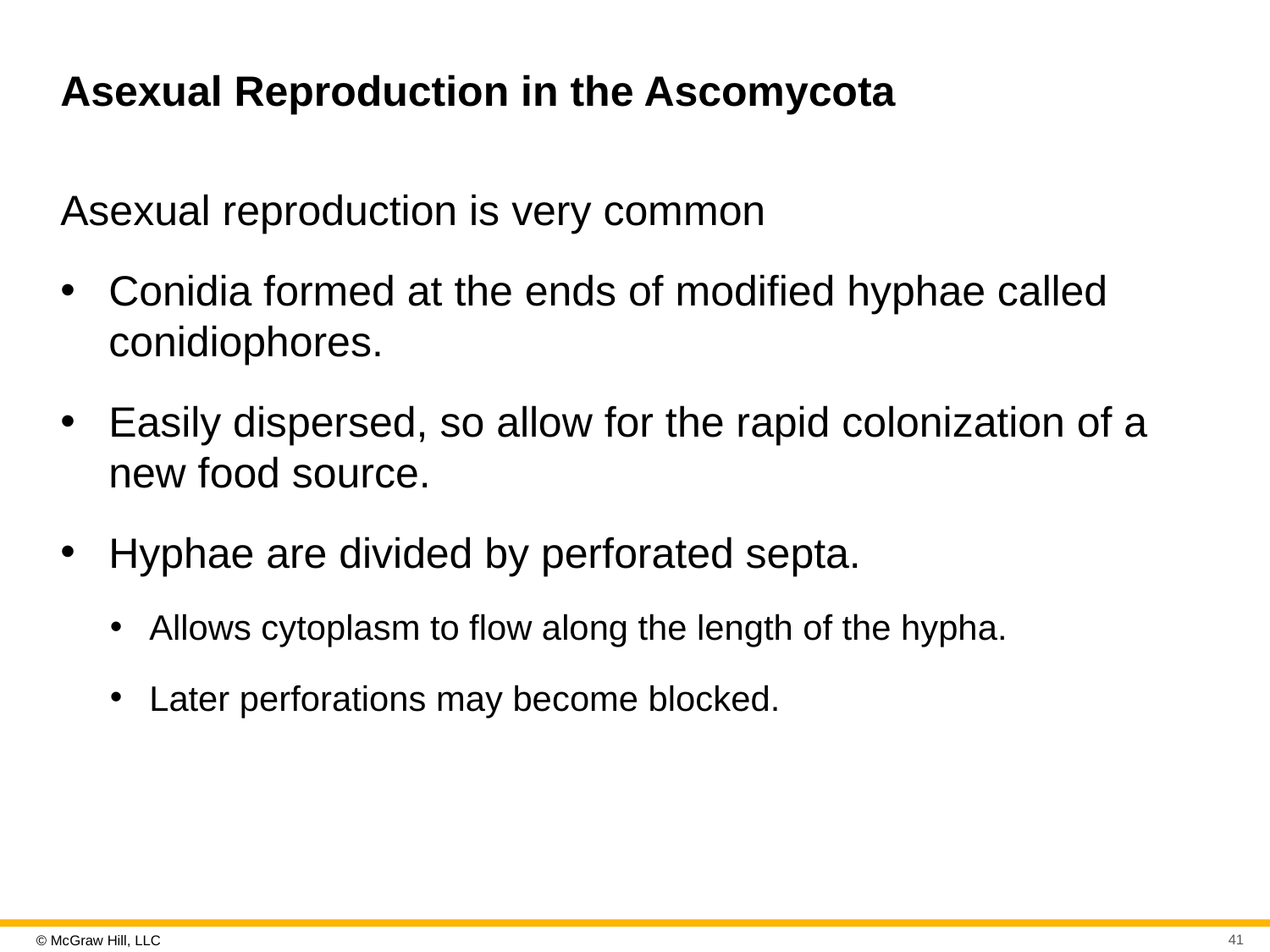

# Asexual Reproduction in the Ascomycota
Asexual reproduction is very common
Conidia formed at the ends of modified hyphae called conidiophores.
Easily dispersed, so allow for the rapid colonization of a new food source.
Hyphae are divided by perforated septa.
Allows cytoplasm to flow along the length of the hypha.
Later perforations may become blocked.
41